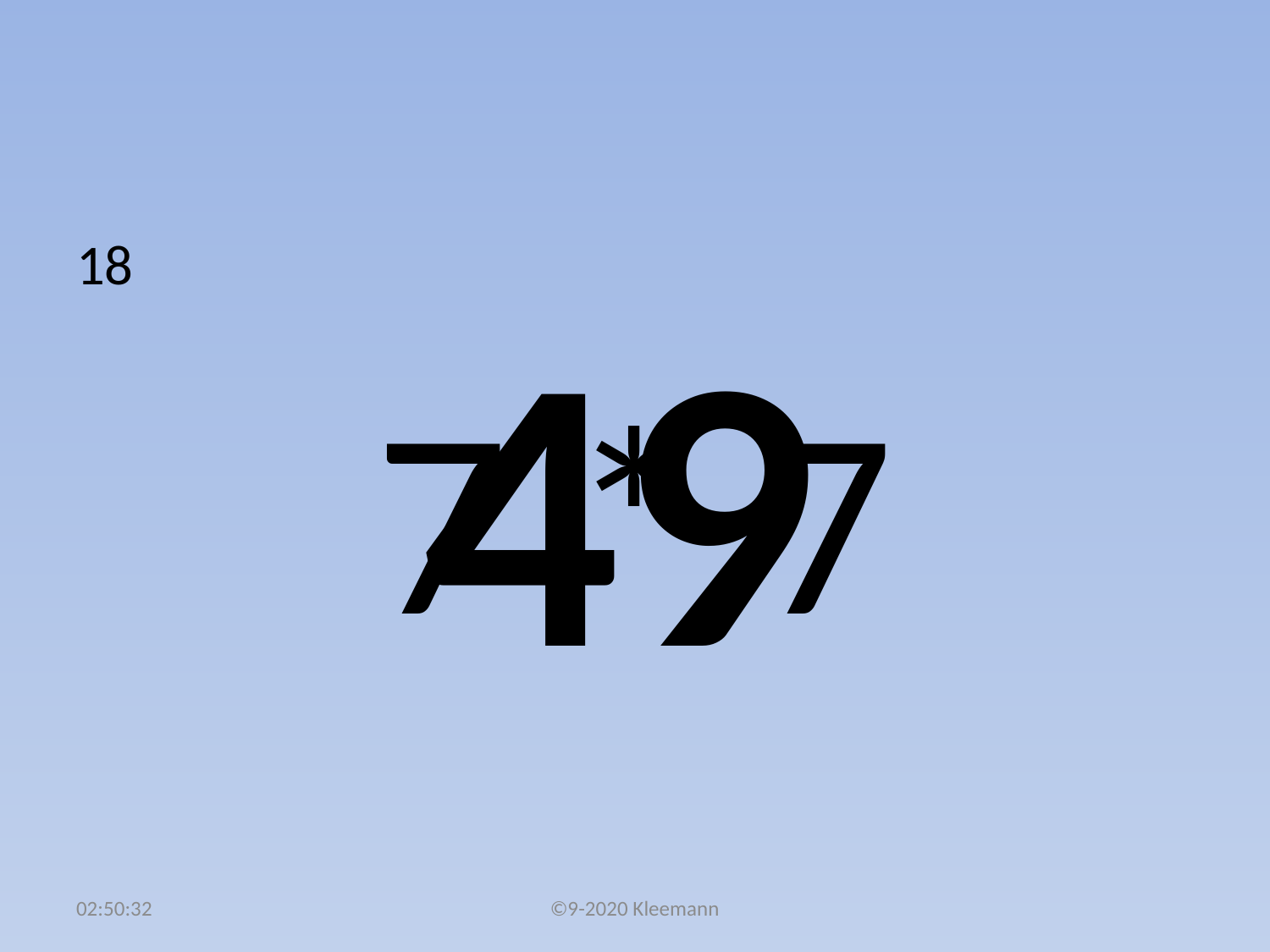

#
18
7 * 7
49
02:50:32
©9-2020 Kleemann